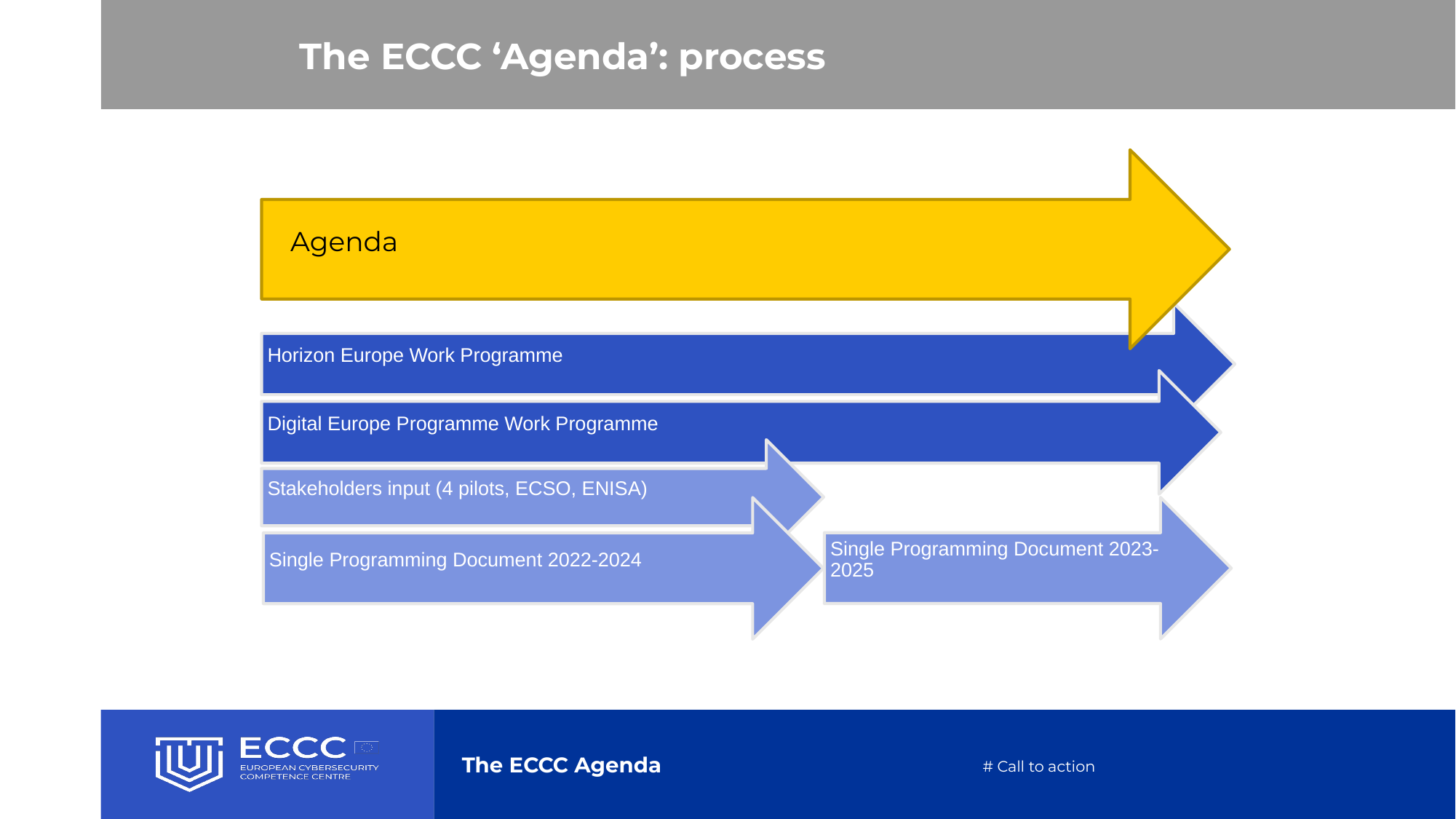

# The ECCC ‘Agenda’: process

Horizon Europe Work Programme
Digital Europe Programme Work Programme
Stakeholders input (4 pilots, ECSO, ENISA)
Single Programming Document 2022-2024
Single Programming Document 2023-2025
Agenda
# Call to action
The ECCC Agenda